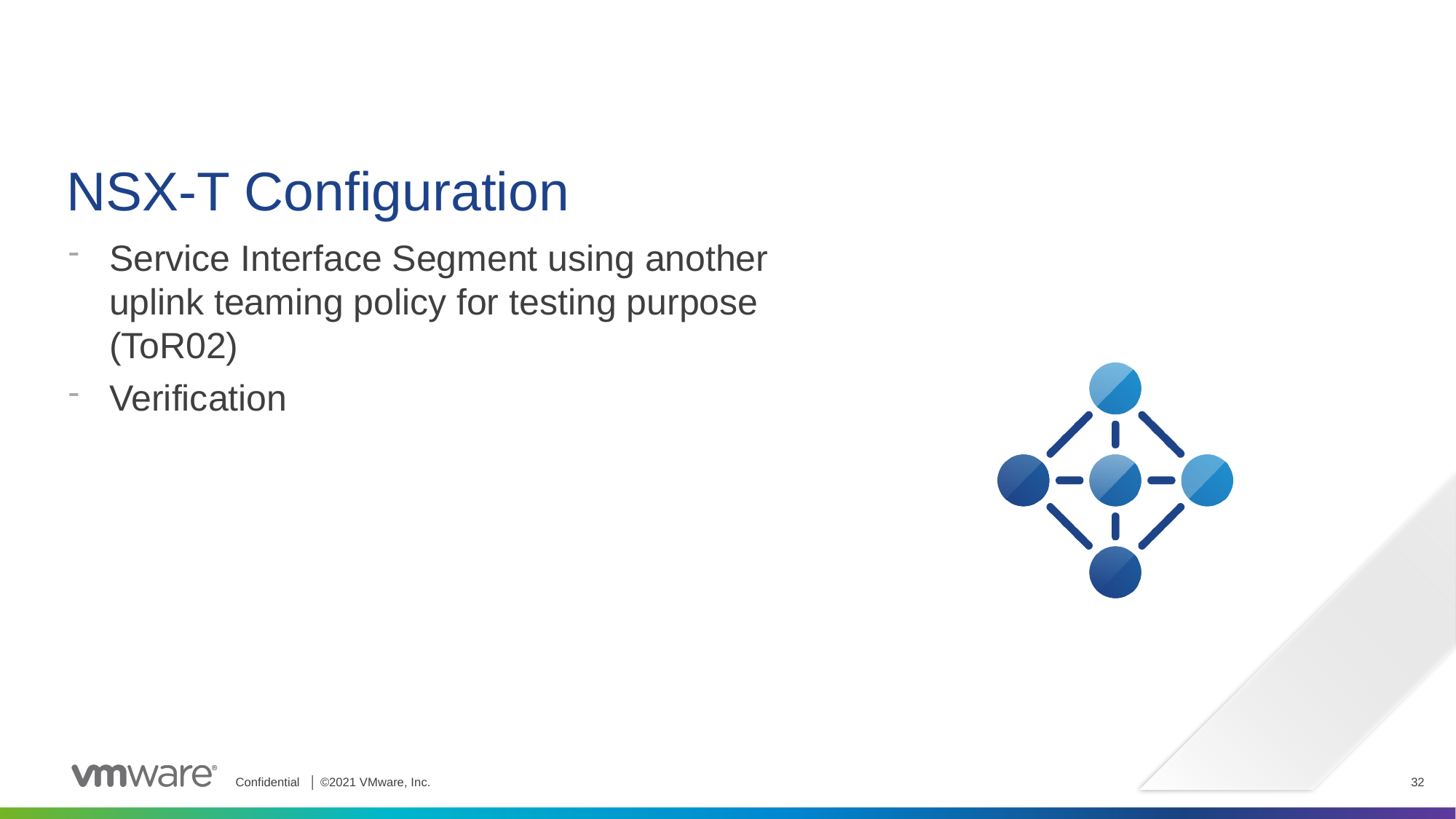

# NSX-T Configuration
Service Interface Segment using another uplink teaming policy for testing purpose (ToR02)
Verification